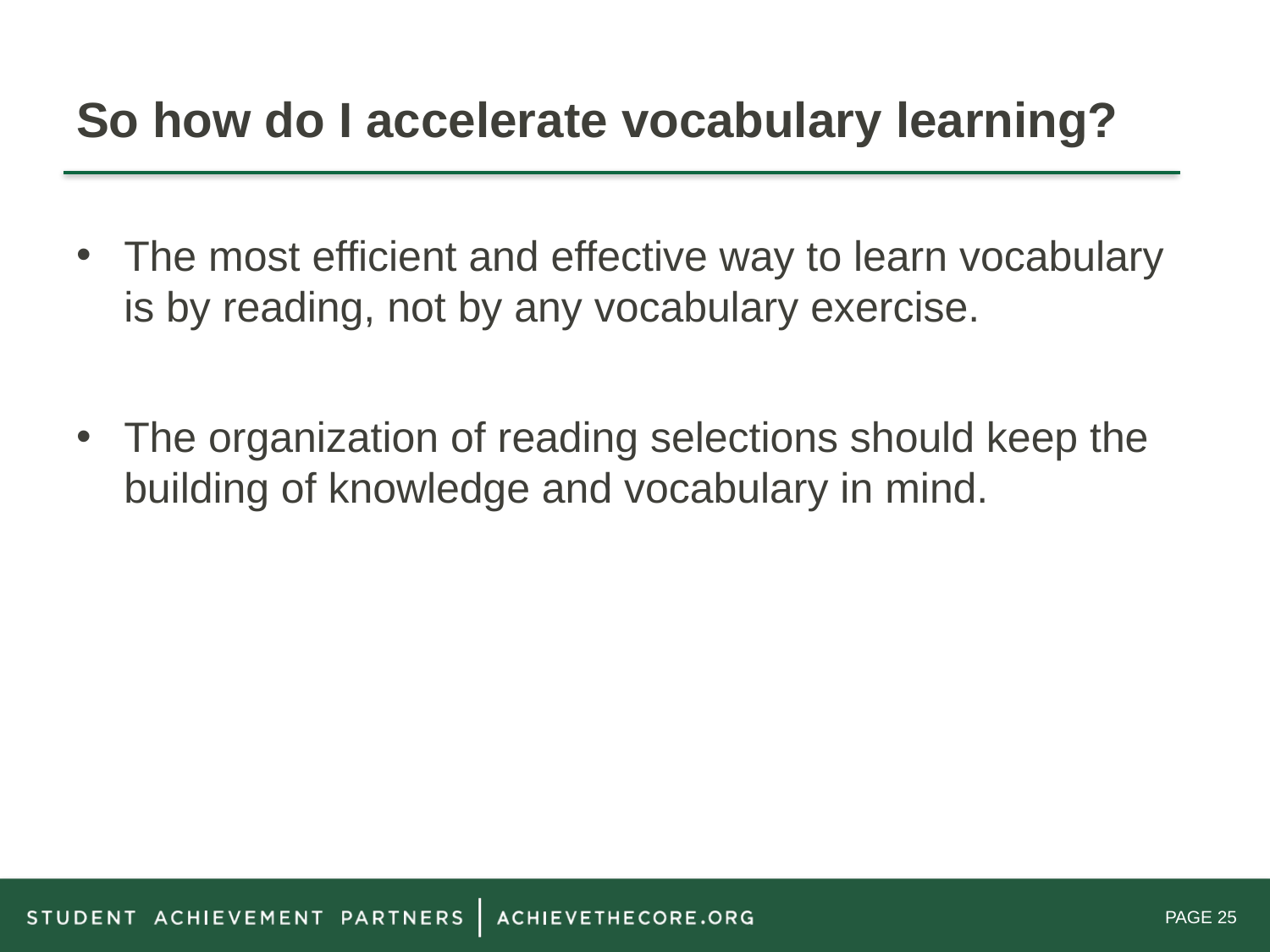

# So how do I accelerate vocabulary learning?
The most efficient and effective way to learn vocabulary is by reading, not by any vocabulary exercise.
The organization of reading selections should keep the building of knowledge and vocabulary in mind.